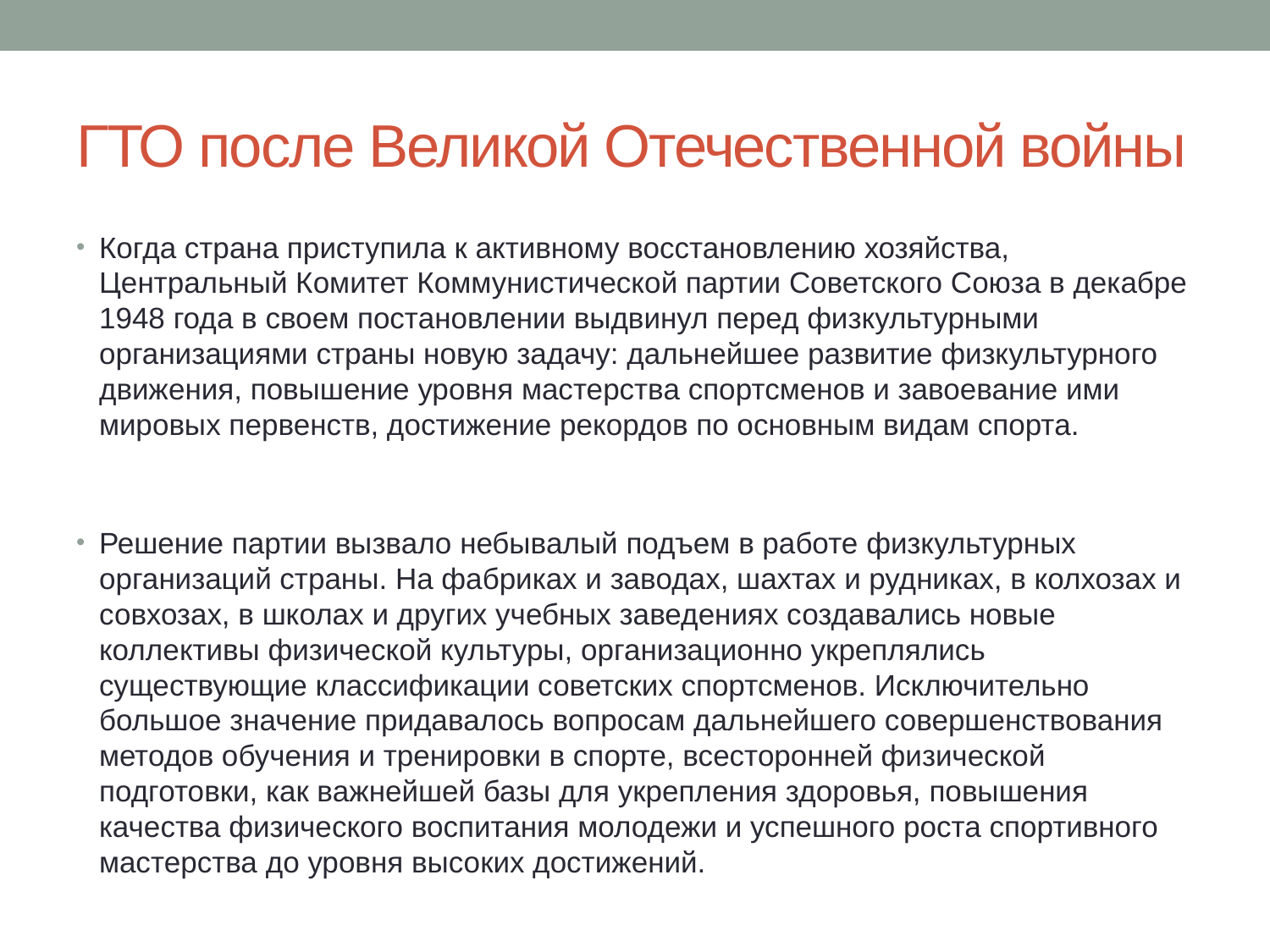

# ГТО после Великой Отечественной войны
Когда страна приступила к активному восстановлению хозяйства, Центральный Комитет Коммунистической партии Советского Союза в декабре 1948 года в своем постановлении выдвинул перед физкультурными организациями страны новую задачу: дальнейшее развитие физкультурного движения, повышение уровня мастерства спортсменов и завоевание ими мировых первенств, достижение рекордов по основным видам спорта.

Решение партии вызвало небывалый подъем в работе физкультурных организаций страны. На фабриках и заводах, шахтах и рудниках, в колхозах и совхозах, в школах и других учебных заведениях создавались новые коллективы физической культуры, организационно укреплялись существующие классификации советских спортсменов. Исключительно большое значение придавалось вопросам дальнейшего совершенствования методов обучения и тренировки в спорте, всесторонней физической подготовки, как важнейшей базы для укрепления здоровья, повышения качества физического воспитания молодежи и успешного роста спортивного мастерства до уровня высоких достижений.